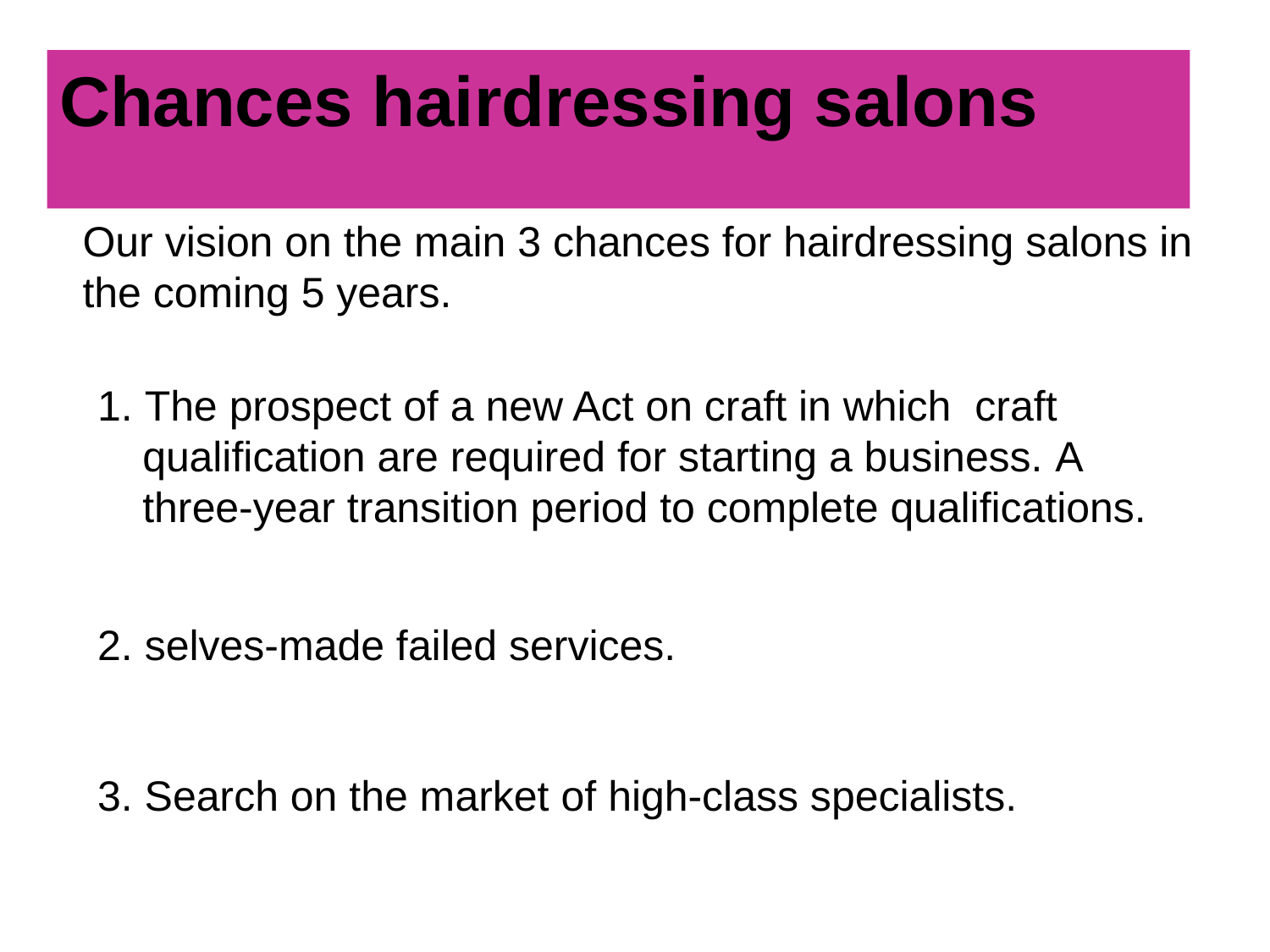

Chances hairdressing salons
Our vision on the main 3 chances for hairdressing salons in the coming 5 years.

1. The prospect of a new Act on craft in which  craft qualification are required for starting a business. A three-year transition period to complete qualifications.

2. selves-made failed services.

3. Search on the market of high-class specialists.